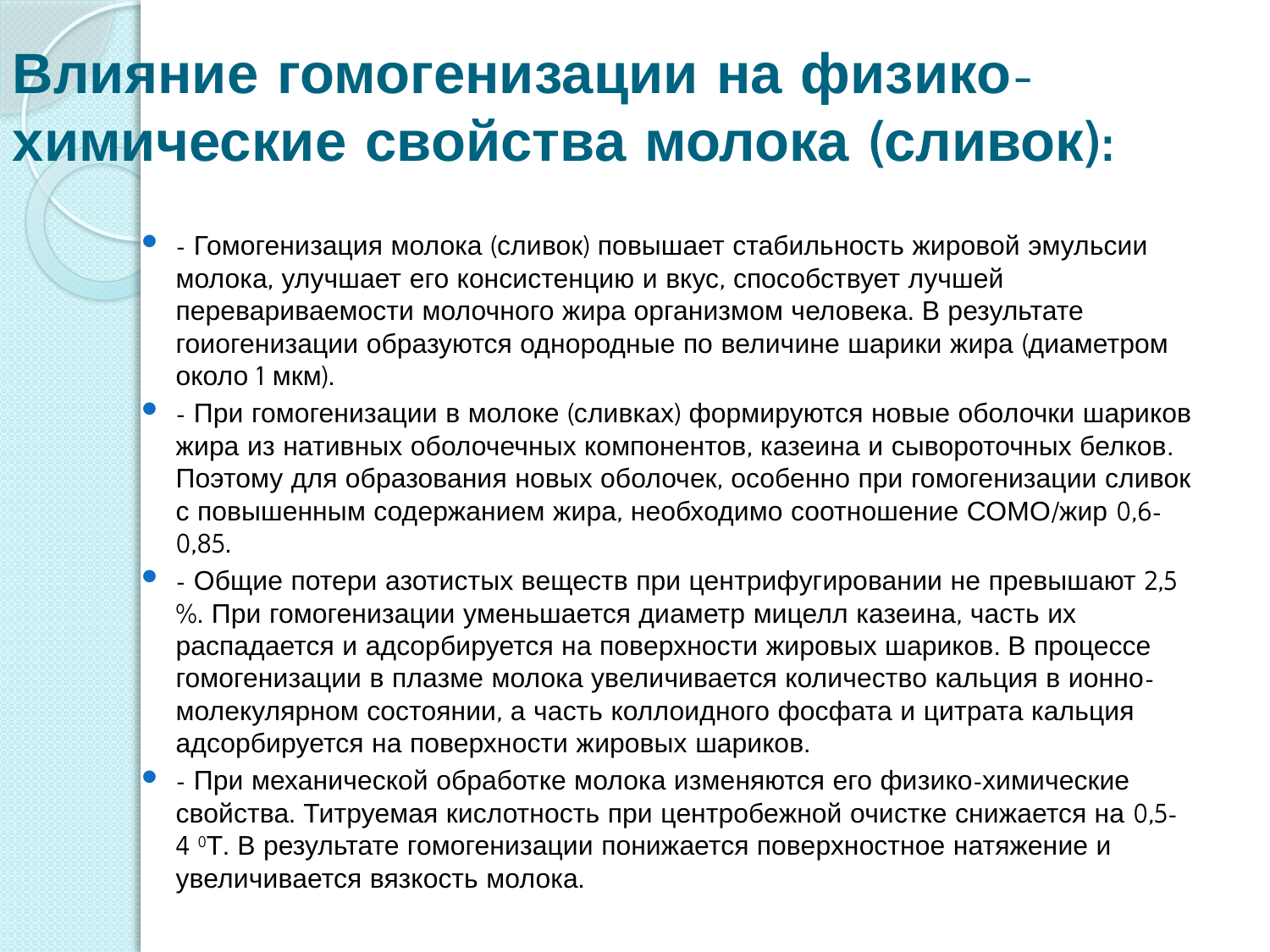

# Влияние гомогенизации на физико-химические свойства молока (сливок):
- Гомогенизация молока (сливок) повышает стабильность жировой эмульсии молока, улучшает его консистенцию и вкус, способствует лучшей перевариваемости молочного жира организмом человека. В результате гоиогенизации образуются однородные по величине шарики жира (диаметром около 1 мкм).
- При гомогенизации в молоке (сливках) формируются новые оболочки шариков жира из нативных оболочечных компонентов, казеина и сывороточных белков. Поэтому для образования новых оболочек, особенно при гомогенизации сливок с повышенным содержанием жира, необходимо соотношение СОМО/жир 0,6-0,85.
- Общие потери азотистых веществ при центрифугировании не превышают 2,5 %. При гомогенизации уменьшается диаметр мицелл казеина, часть их распадается и адсорбируется на поверхности жировых шариков. В процессе гомогенизации в плазме молока увеличивается количество кальция в ионно-молекулярном состоянии, а часть коллоидного фосфата и цитрата кальция адсорбируется на поверхности жировых шариков.
- При механической обработке молока изменяются его физико-химические свойства. Титруемая кислотность при центробежной очистке снижается на 0,5-4 0Т. В результате гомогенизации понижается поверхностное натяжение и увеличивается вязкость молока.